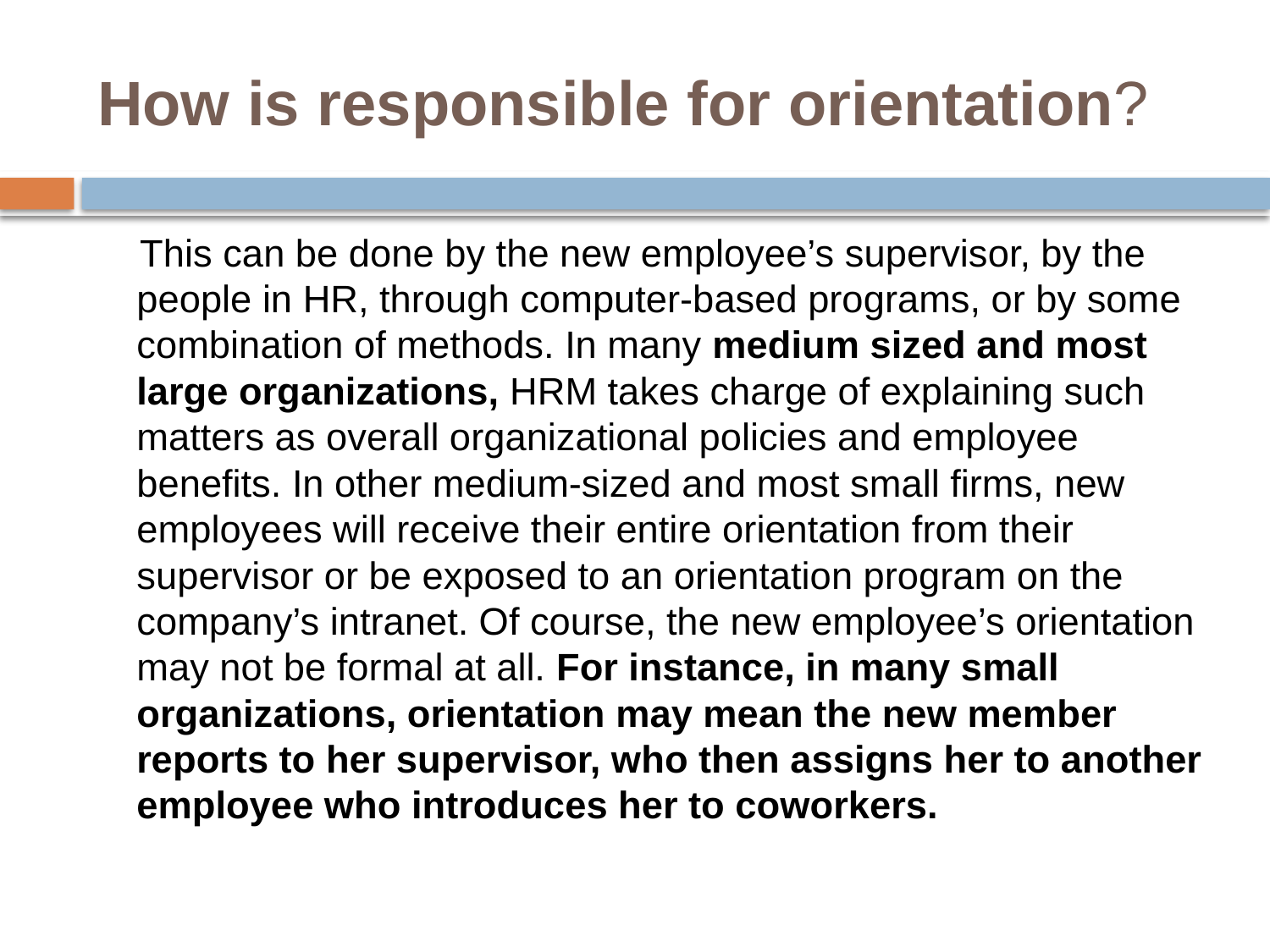

# How is responsible for orientation?
    This can be done by the new employee’s supervisor, by the people in HR, through computer-based programs, or by some combination of methods. In many medium sized and most large organizations, HRM takes charge of explaining such matters as overall organizational policies and employee benefits. In other medium-sized and most small firms, new employees will receive their entire orientation from their supervisor or be exposed to an orientation program on the company’s intranet. Of course, the new employee’s orientation may not be formal at all. For instance, in many small organizations, orientation may mean the new member reports to her supervisor, who then assigns her to another employee who introduces her to coworkers.